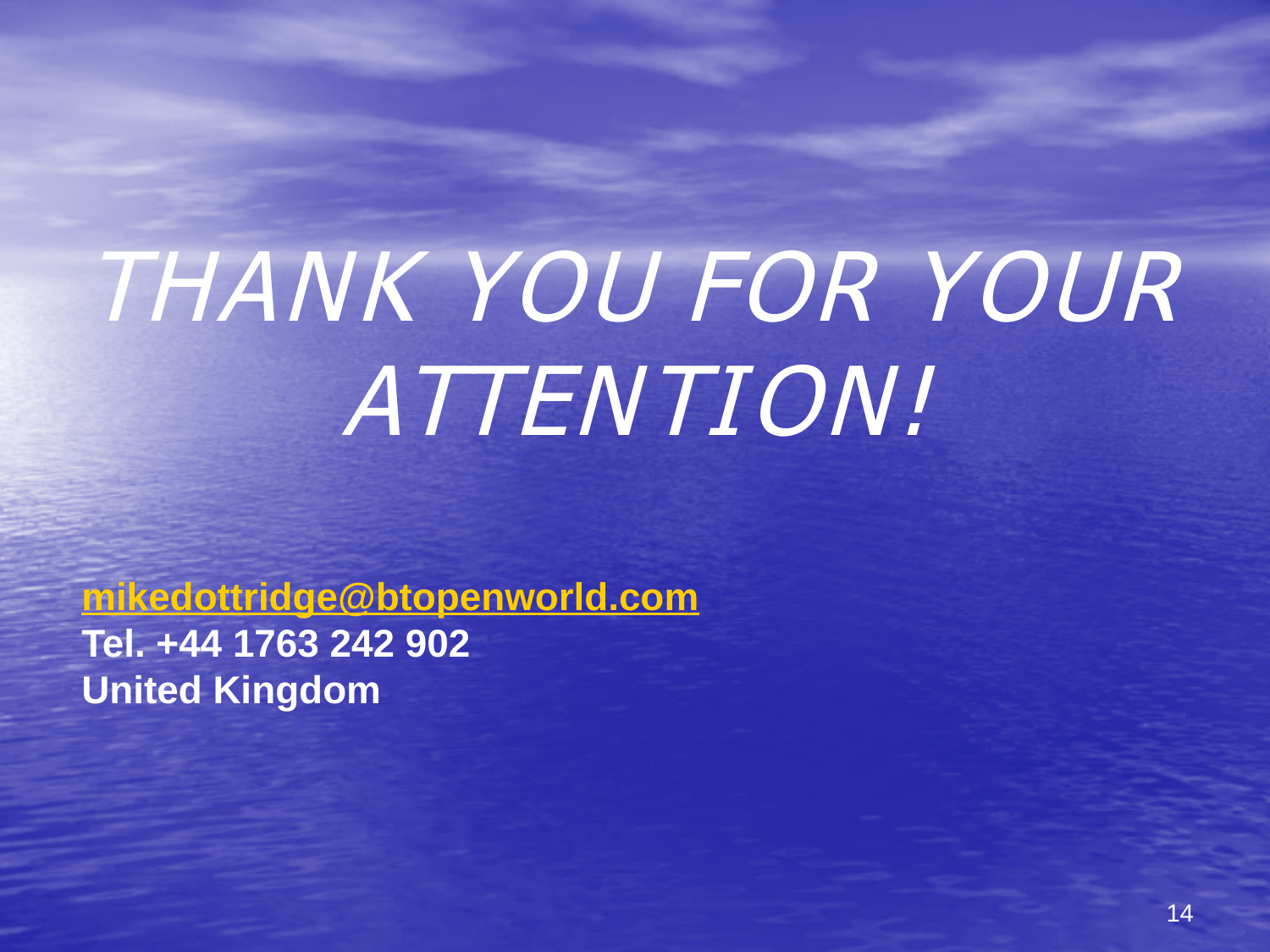

# THANK YOU FOR YOUR ATTENTION!
mikedottridge@btopenworld.com
Tel. +44 1763 242 902
United Kingdom
14